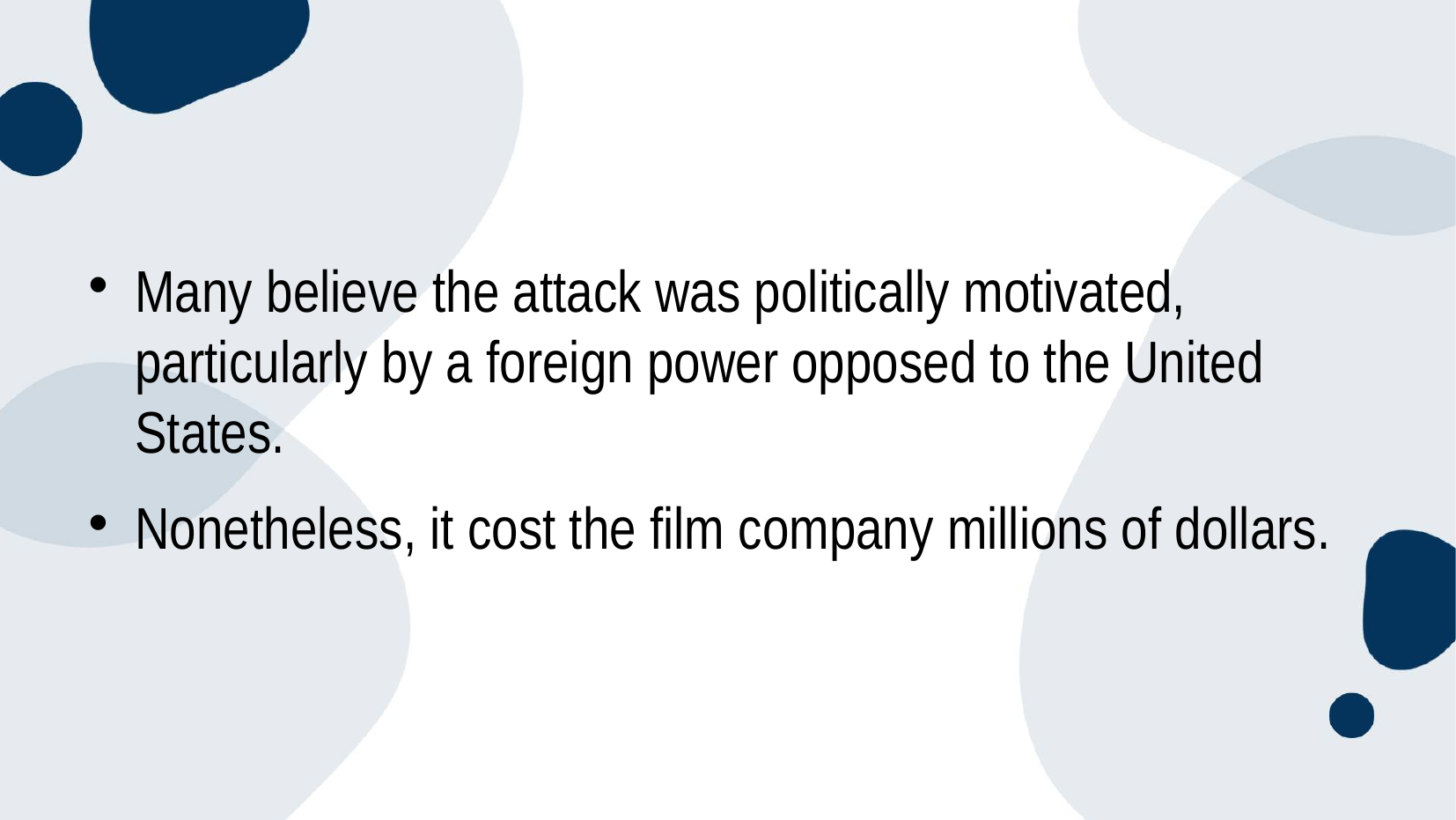

#
Many believe the attack was politically motivated, particularly by a foreign power opposed to the United States.
Nonetheless, it cost the film company millions of dollars.